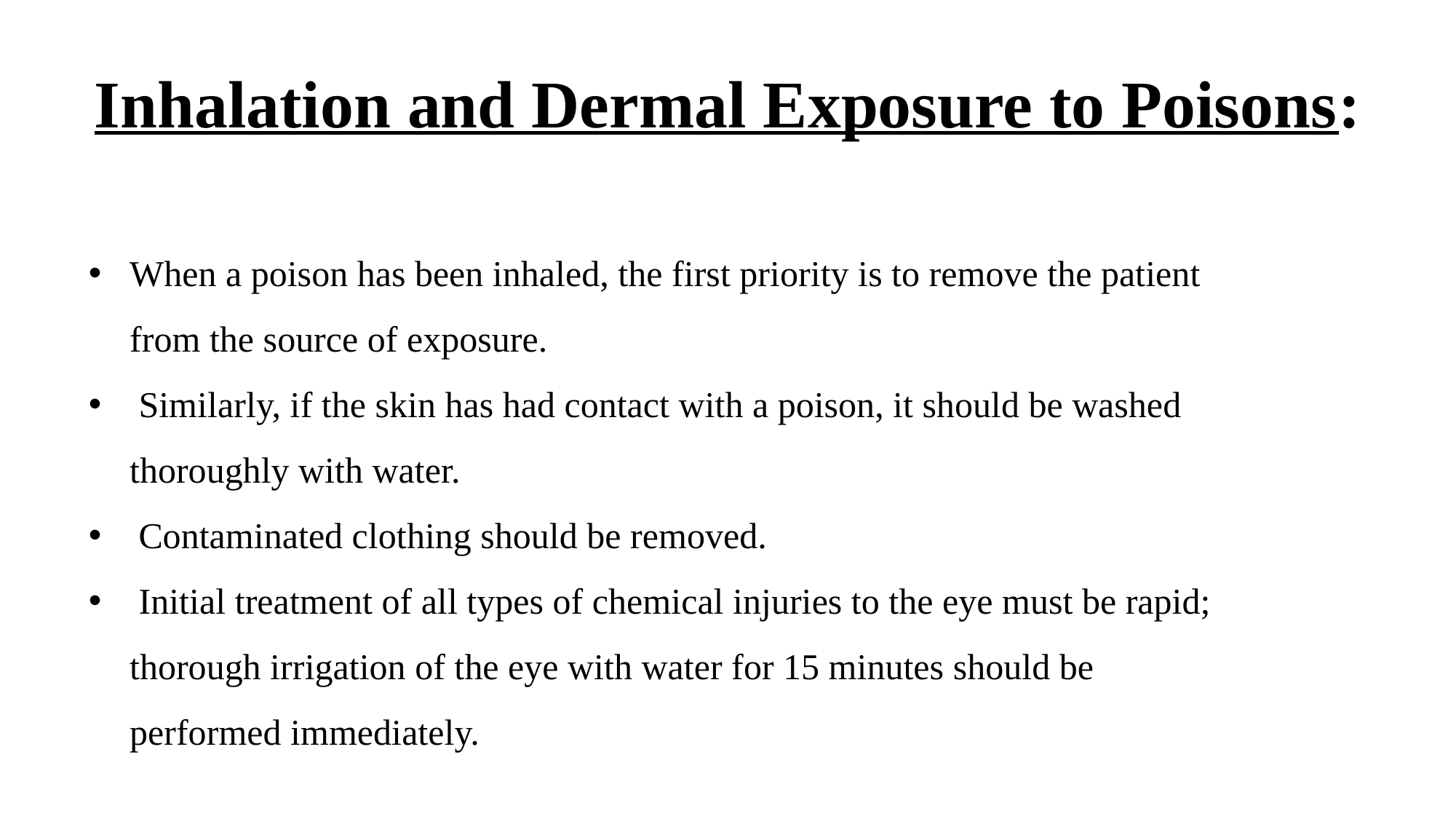

# Inhalation and Dermal Exposure to Poisons:
When a poison has been inhaled, the first priority is to remove the patient from the source of exposure.
 Similarly, if the skin has had contact with a poison, it should be washed thoroughly with water.
 Contaminated clothing should be removed.
 Initial treatment of all types of chemical injuries to the eye must be rapid; thorough irrigation of the eye with water for 15 minutes should be performed immediately.